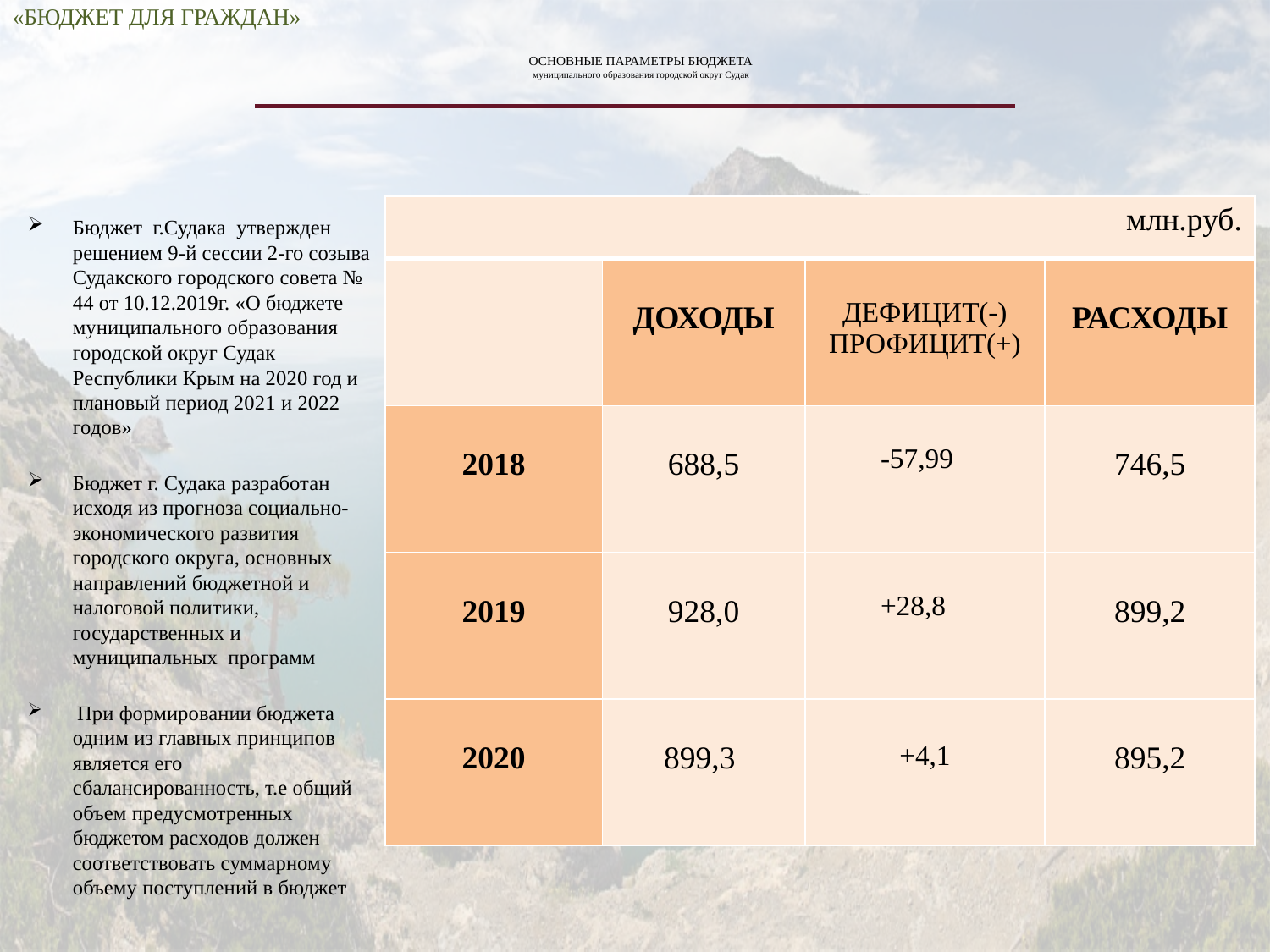

«БЮДЖЕТ ДЛЯ ГРАЖДАН»
# ОСНОВНЫЕ ПАРАМЕТРЫ БЮДЖЕТА муниципального образования городской округ Судак

Бюджет  г.Судака  утвержден  решением 9-й сессии 2-го созыва Судакского городского совета № 44 от 10.12.2019г. «О бюджете муниципального образования городской округ Судак Республики Крым на 2020 год и плановый период 2021 и 2022 годов»

Бюджет г. Судака разработан исходя из прогноза социально-экономического развития городского округа, основных направлений бюджетной и налоговой политики, государственных и муниципальных  программ

 При формировании бюджета одним из главных принципов является его сбалансированность, т.е общий объем предусмотренных бюджетом расходов должен соответствовать суммарному объему поступлений в бюджет
| млн.руб. |  |  |  |
| --- | --- | --- | --- |
|  | ДОХОДЫ | ДЕФИЦИТ(-) ПРОФИЦИТ(+) | РАСХОДЫ |
| 2018 | 688,5 | -57,99 | 746,5 |
| 2019 | 928,0 | +28,8 | 899,2 |
| 2020 | 899,3 | +4,1 | 895,2 |